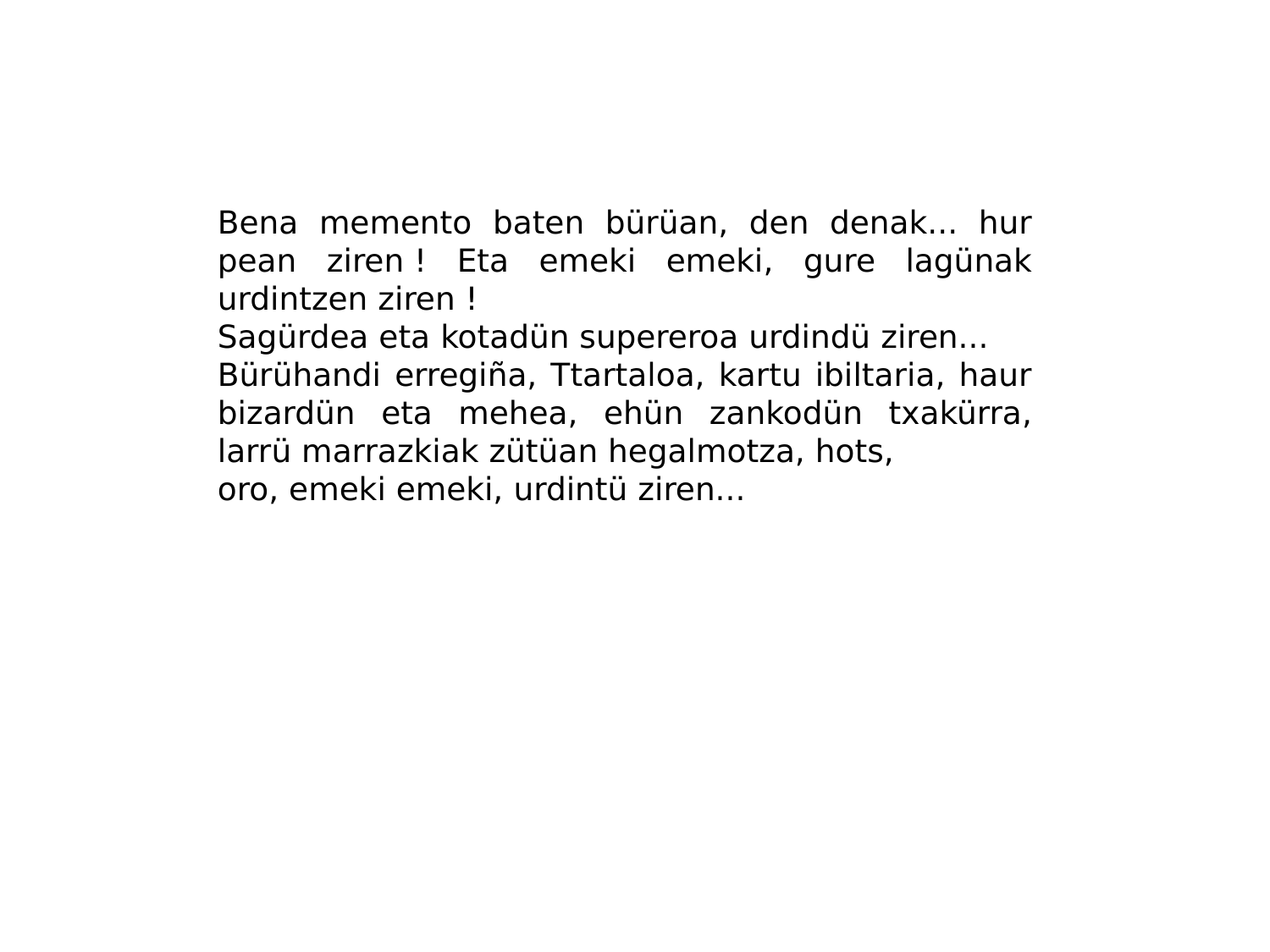

Bena memento baten bürüan, den denak... hur pean ziren ! Eta emeki emeki, gure lagünak urdintzen ziren !
Sagürdea eta kotadün supereroa urdindü ziren...
Bürühandi erregiña, Ttartaloa, kartu ibiltaria, haur bizardün eta mehea, ehün zankodün txakürra, larrü marrazkiak zütüan hegalmotza, hots,
oro, emeki emeki, urdintü ziren...